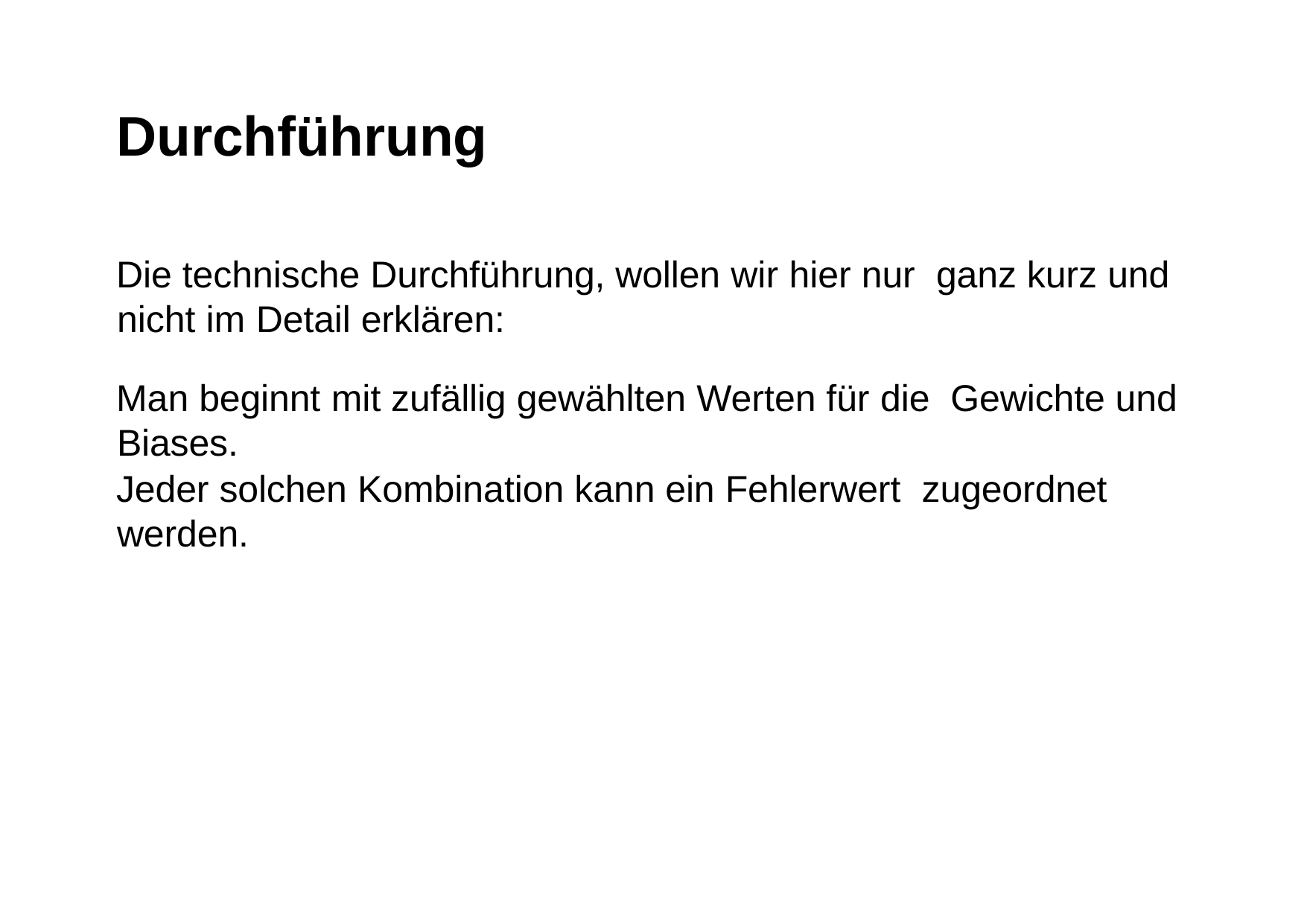

# Durchführung
Die technische Durchführung, wollen wir hier nur  ganz kurz und nicht im Detail erklären:
Man beginnt mit zufällig gewählten Werten für die  Gewichte und Biases.
Jeder solchen Kombination kann ein Fehlerwert  zugeordnet werden.